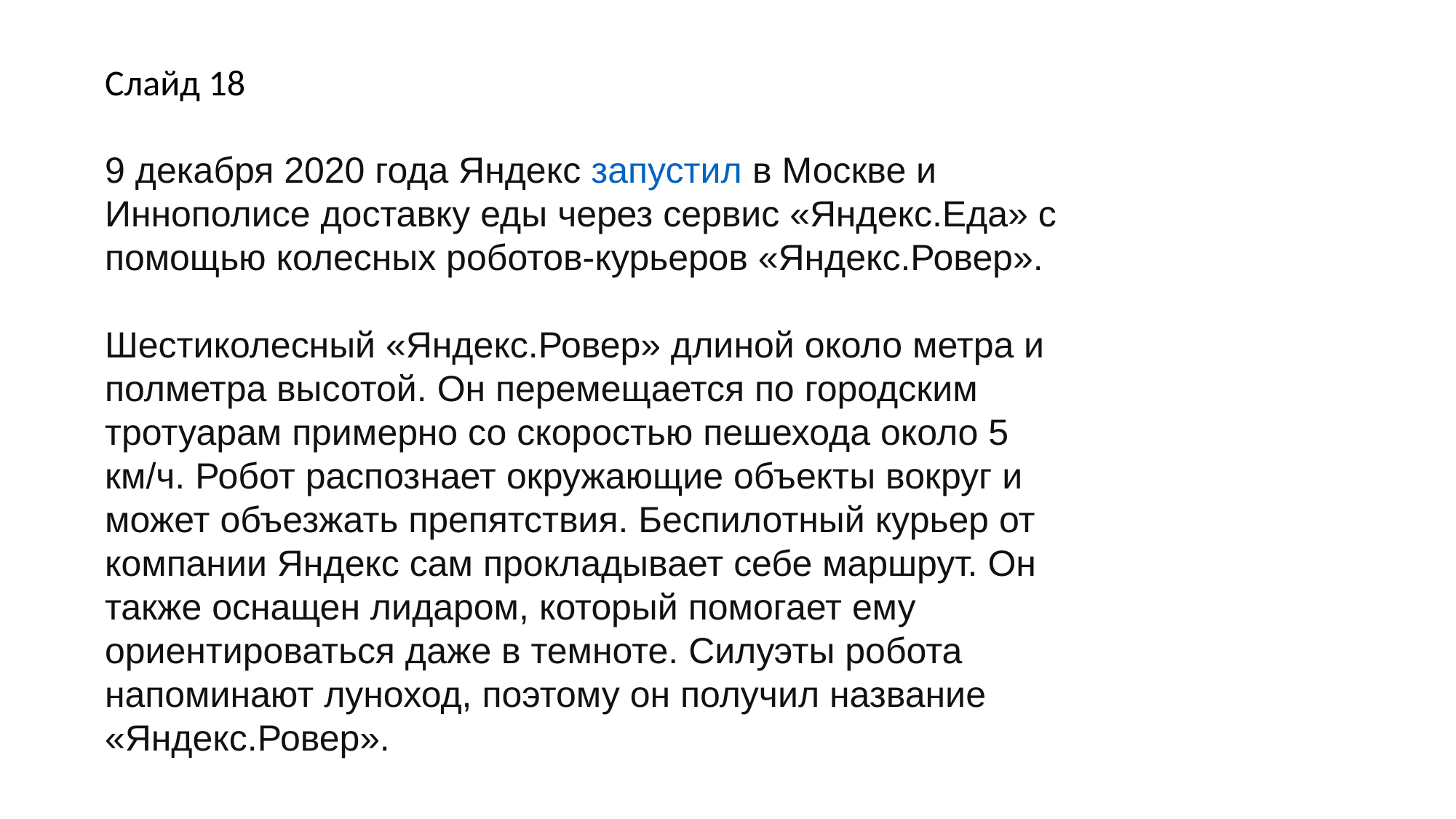

Слайд 18

9 декабря 2020 года Яндекс запустил в Москве и Иннополисе доставку еды через сервис «Яндекс.Еда» с помощью колесных роботов-курьеров «Яндекс.Ровер».
Шестиколесный «Яндекс.Ровер» длиной около метра и полметра высотой. Он перемещается по городским тротуарам примерно со скоростью пешехода около 5 км/ч. Робот распознает окружающие объекты вокруг и может объезжать препятствия. Беспилотный курьер от компании Яндекс сам прокладывает себе маршрут. Он также оснащен лидаром, который помогает ему ориентироваться даже в темноте. Силуэты робота напоминают луноход, поэтому он получил название «Яндекс.Ровер».